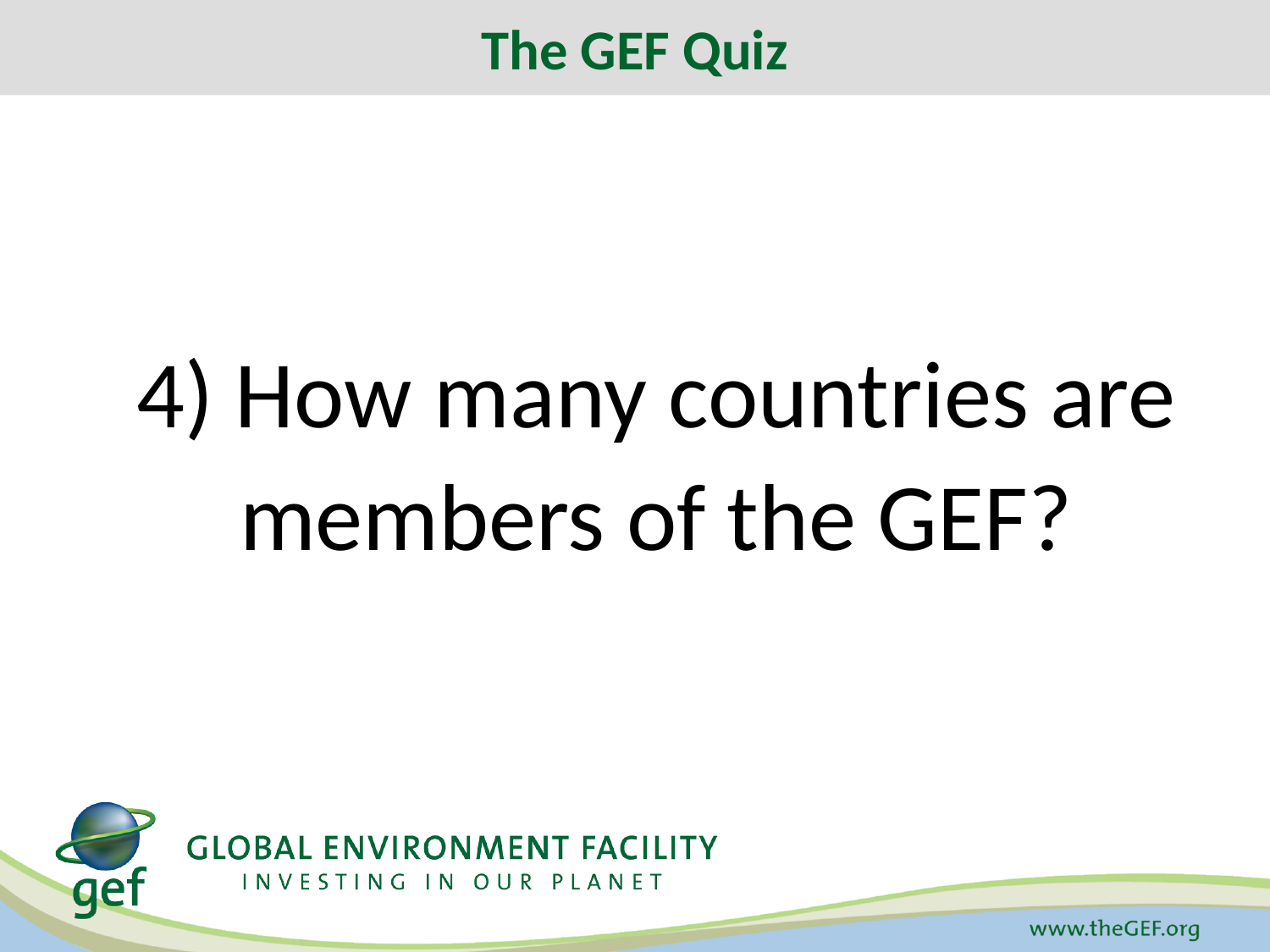

The GEF Quiz
# 4) How many countries are members of the GEF?